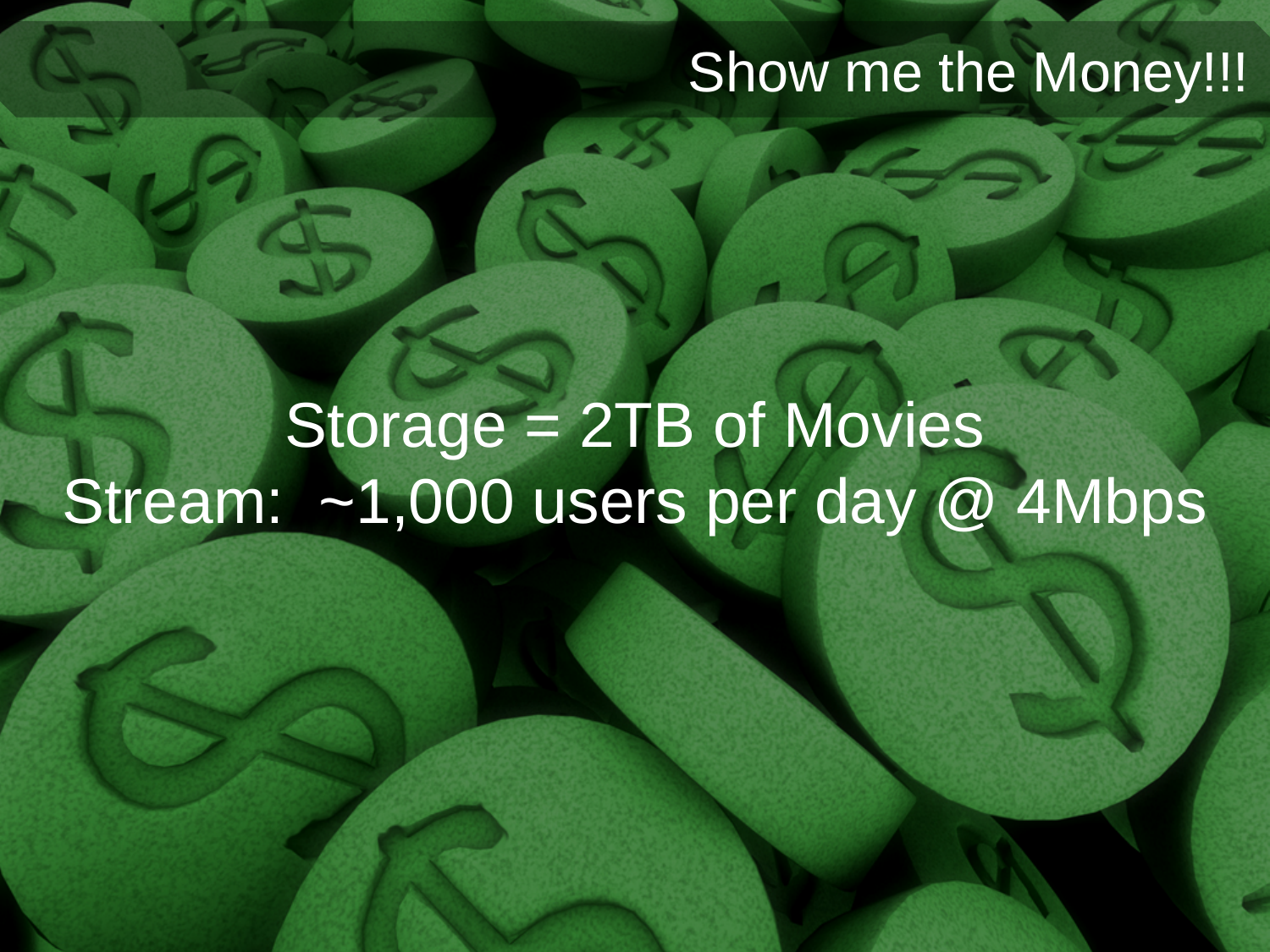

Storage = 2TB of Movies
Stream:  ~1,000 users per day @ 4Mbps